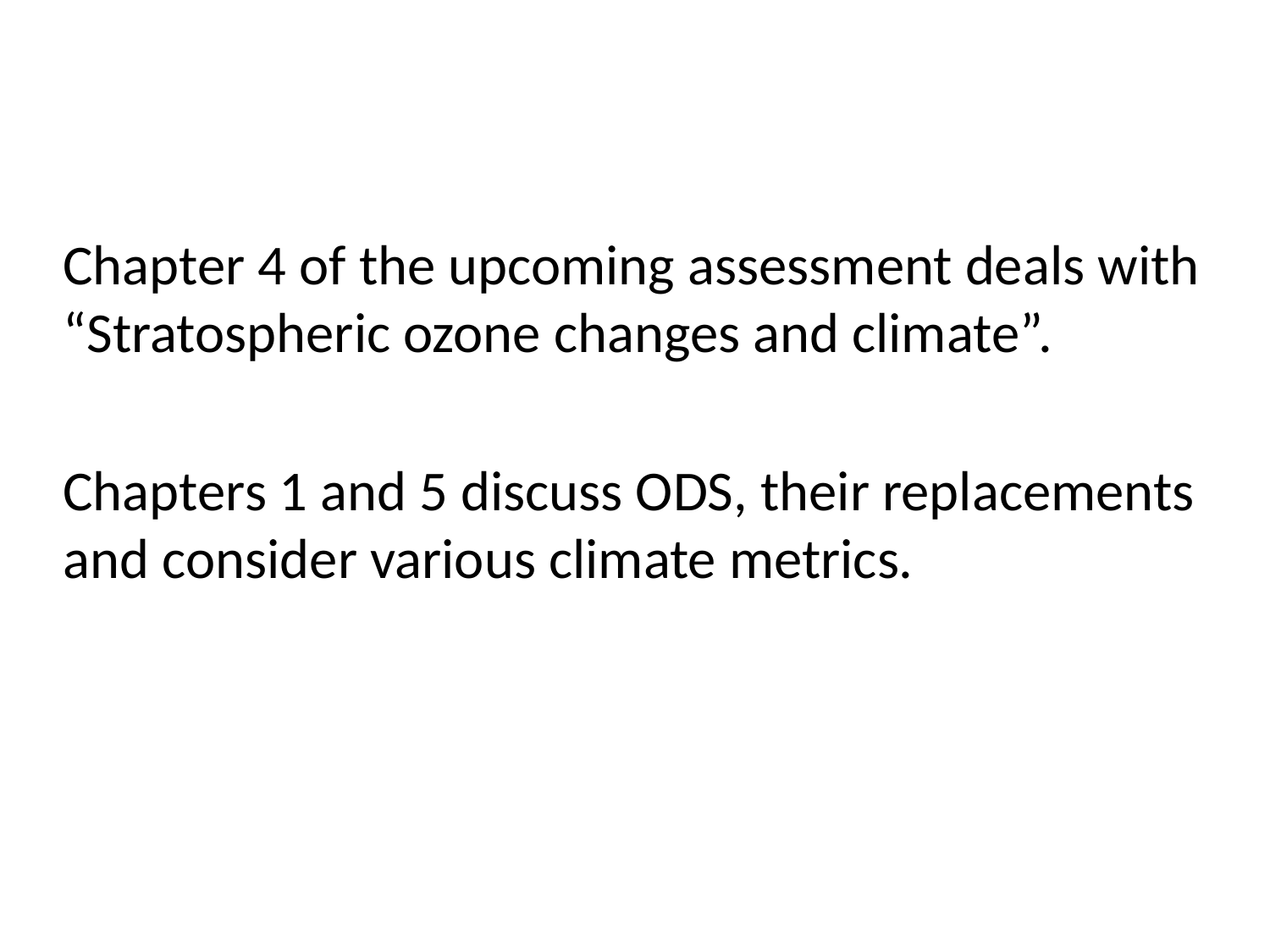

Chapter 4 of the upcoming assessment deals with “Stratospheric ozone changes and climate”.

Chapters 1 and 5 discuss ODS, their replacements and consider various climate metrics.